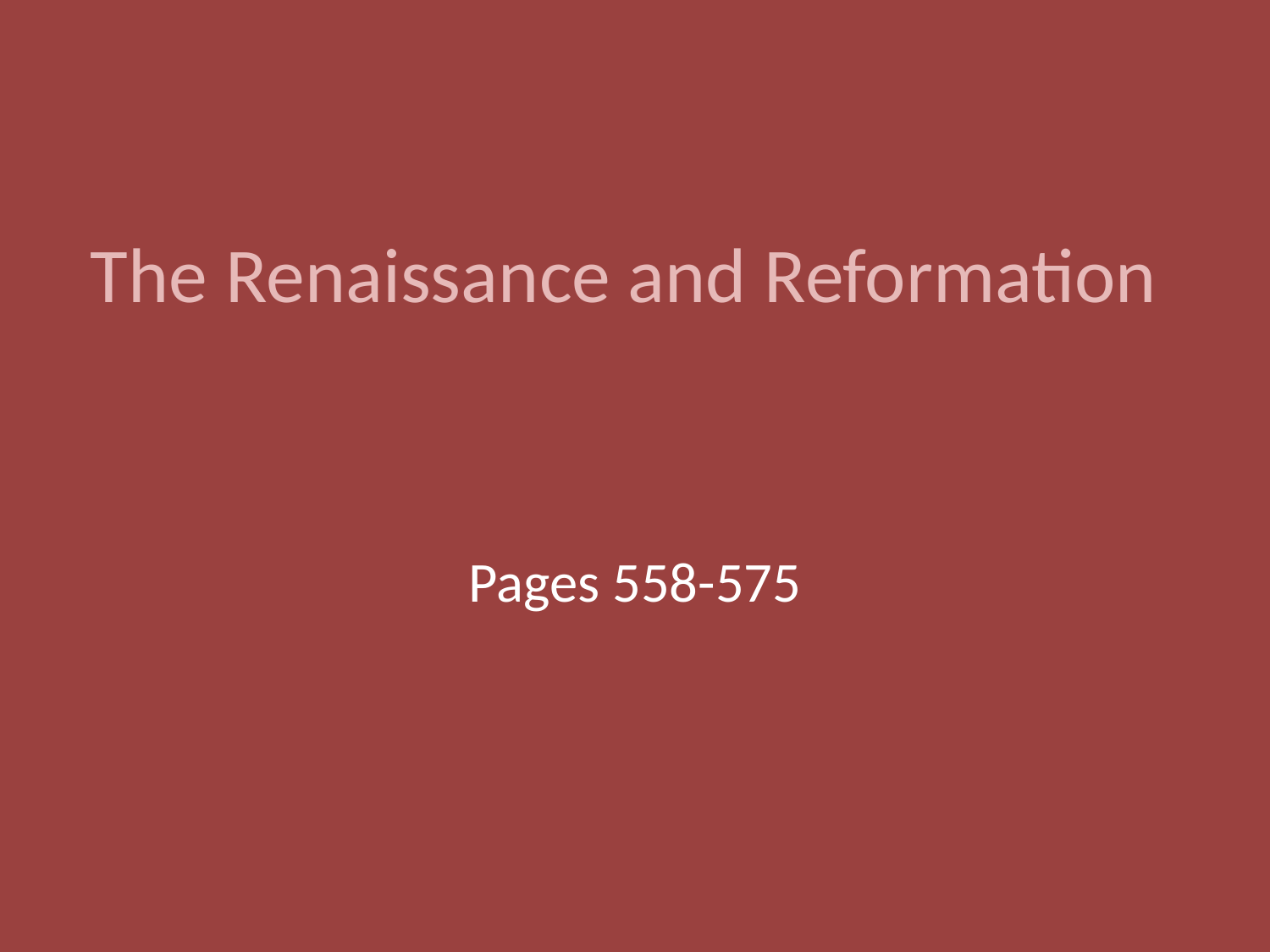

# The Renaissance and Reformation
Pages 558-575